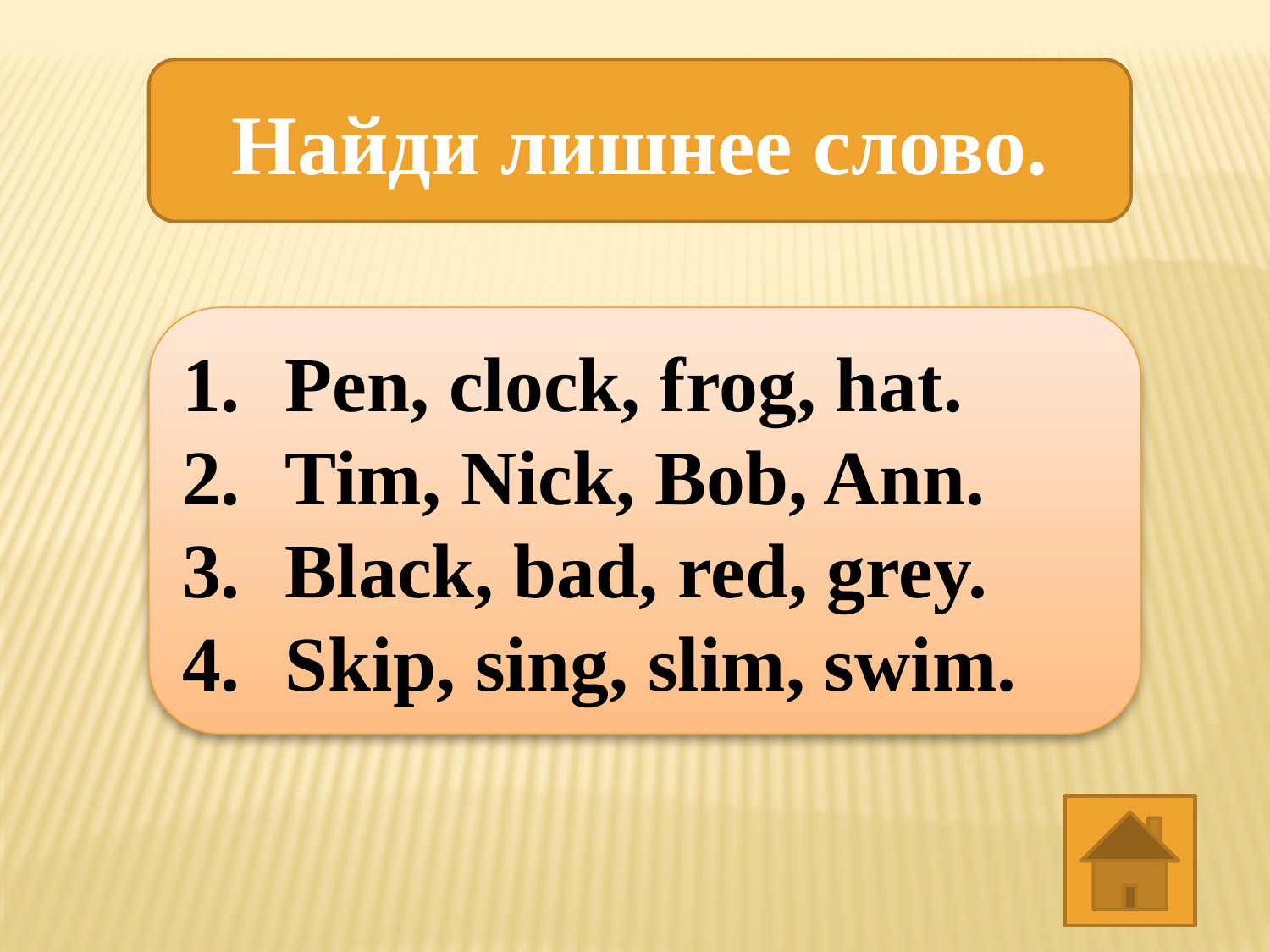

Найди лишнее слово.
Pen, clock, frog, hat.
Tim, Nick, Bob, Ann.
Black, bad, red, grey.
Skip, sing, slim, swim.